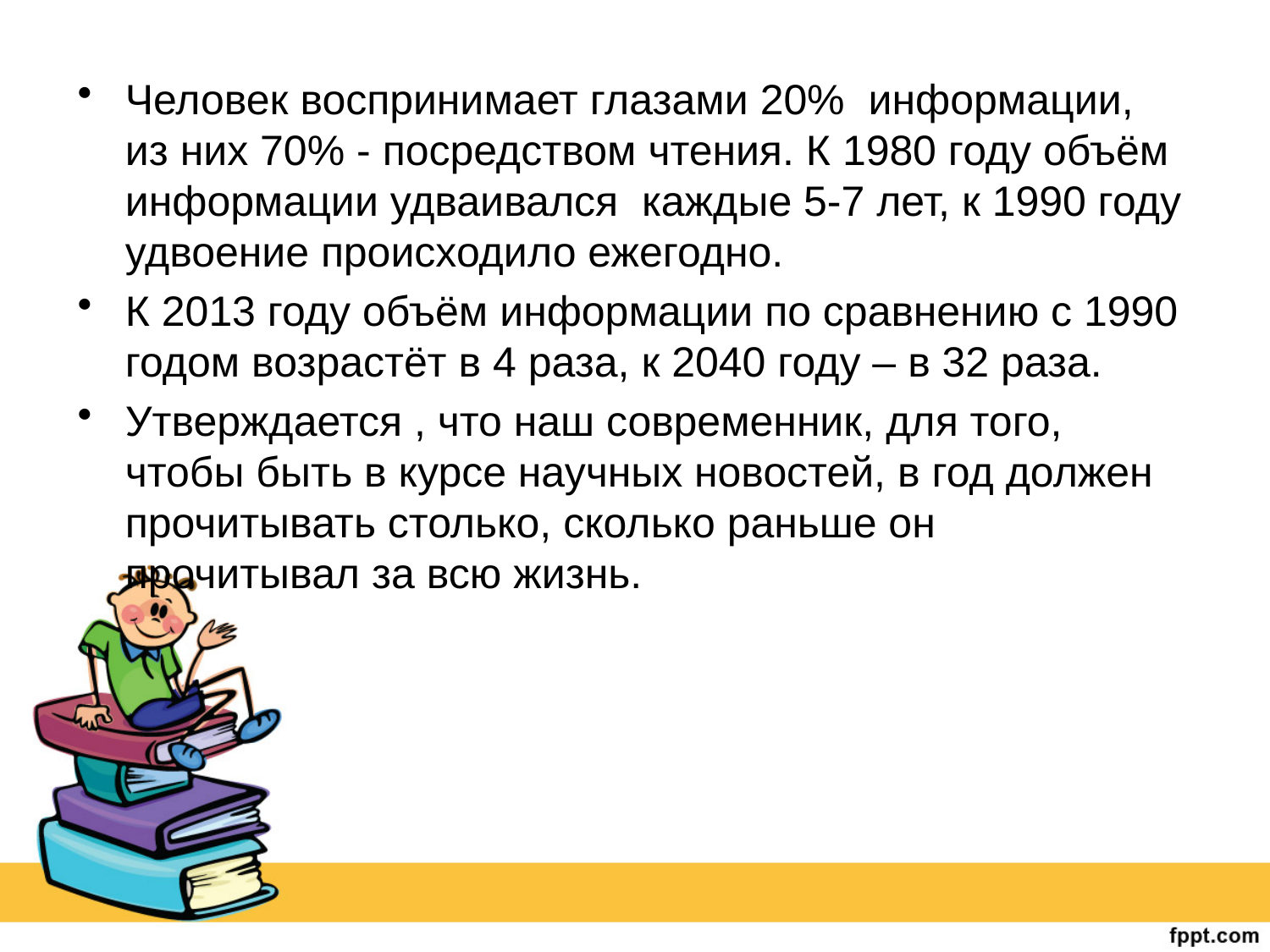

Человек воспринимает глазами 20%  информации, из них 70% - посредством чтения. К 1980 году объём информации удваивался  каждые 5-7 лет, к 1990 году удвоение происходило ежегодно.
К 2013 году объём информации по сравнению с 1990 годом возрастёт в 4 раза, к 2040 году – в 32 раза.
Утверждается , что наш современник, для того, чтобы быть в курсе научных новостей, в год должен прочитывать столько, сколько раньше он прочитывал за всю жизнь.